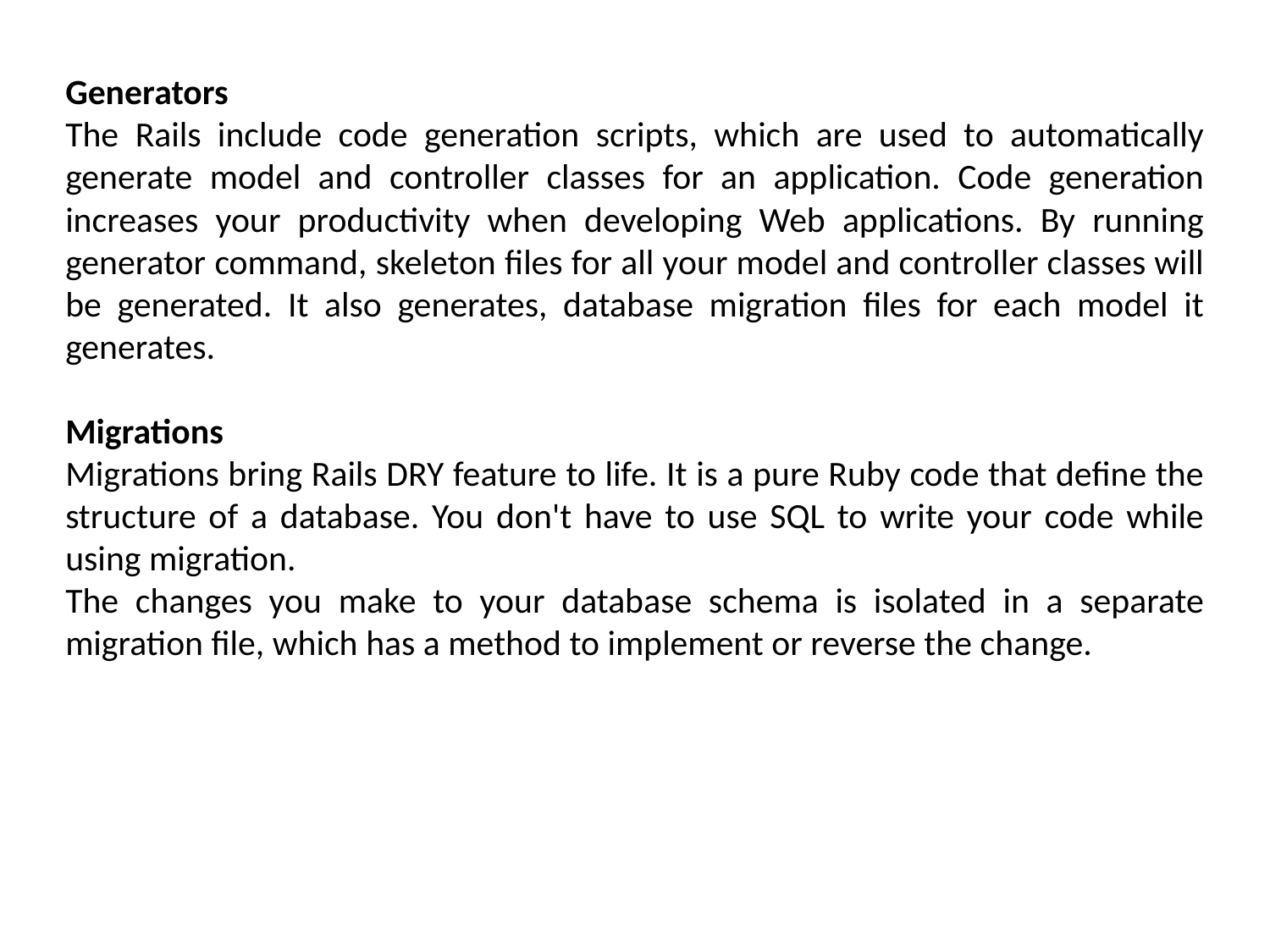

Generators
The Rails include code generation scripts, which are used to automatically generate model and controller classes for an application. Code generation increases your productivity when developing Web applications. By running generator command, skeleton files for all your model and controller classes will be generated. It also generates, database migration files for each model it generates.

Migrations
Migrations bring Rails DRY feature to life. It is a pure Ruby code that define the structure of a database. You don't have to use SQL to write your code while using migration.
The changes you make to your database schema is isolated in a separate migration file, which has a method to implement or reverse the change.